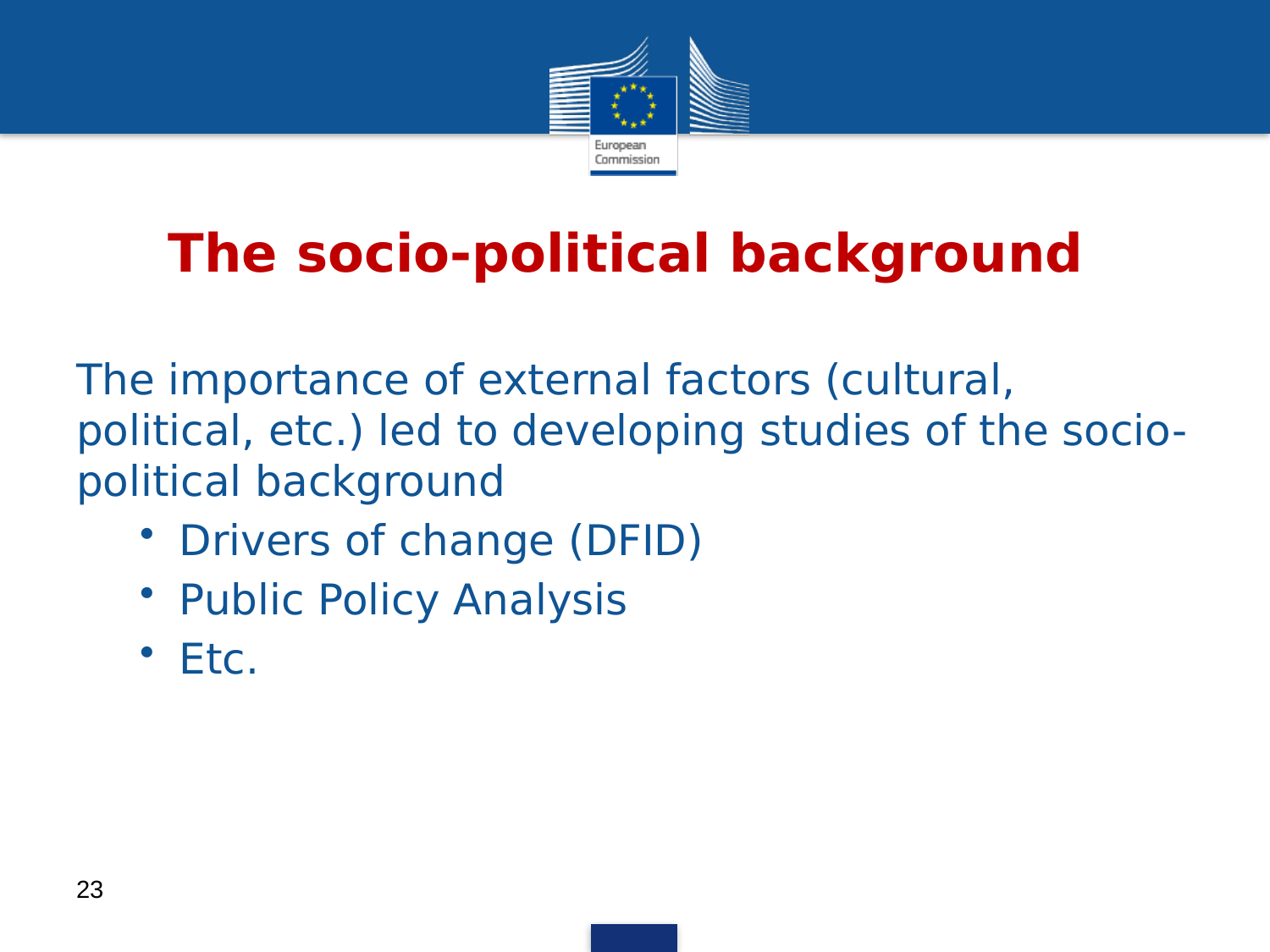

# The socio-political background
The importance of external factors (cultural, political, etc.) led to developing studies of the socio-political background
Drivers of change (DFID)
Public Policy Analysis
Etc.

23